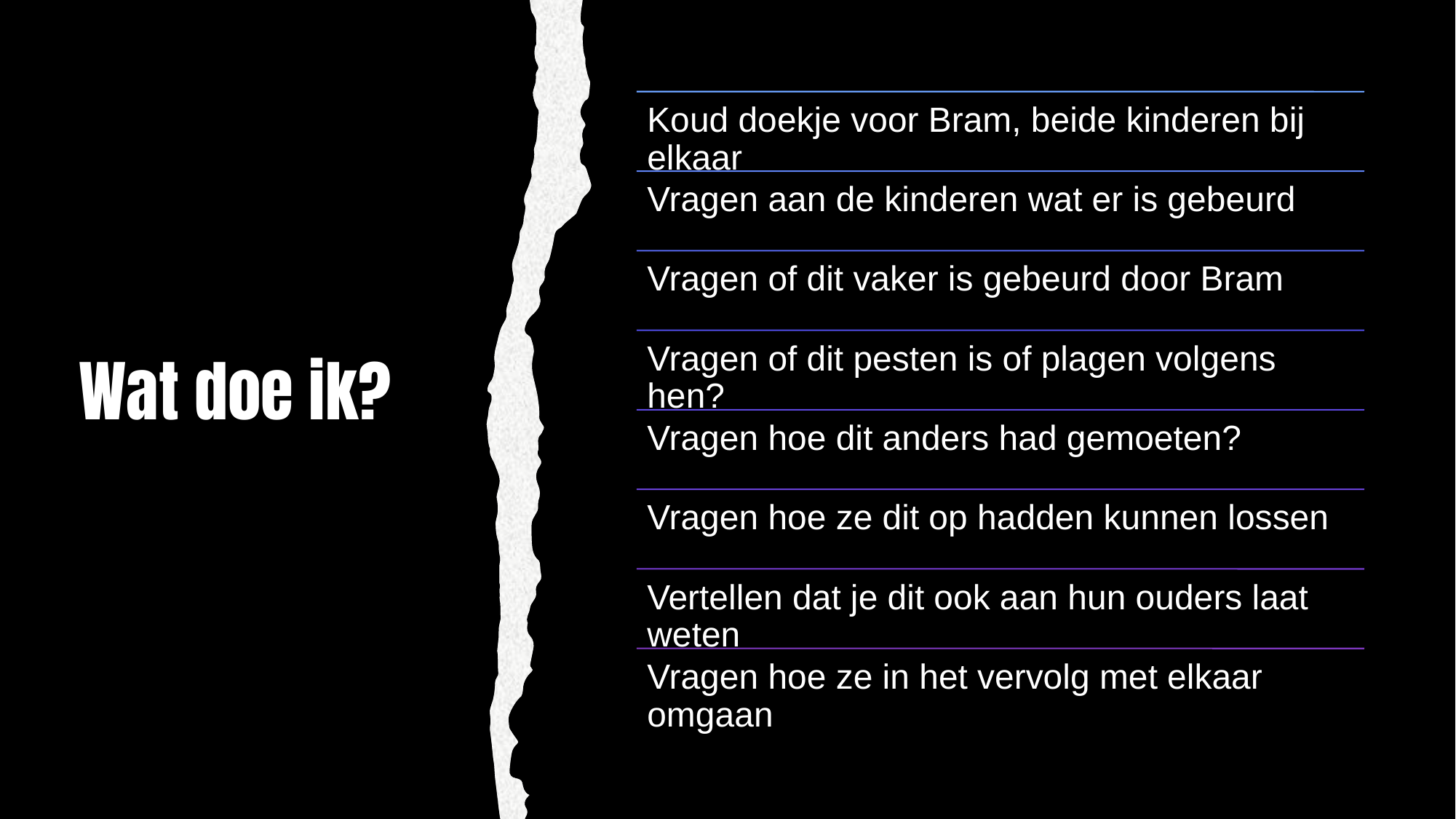

Wat doe ik?
Koud doekje voor Bram, beide kinderen bij elkaar
Vragen aan de kinderen wat er is gebeurd
Vragen of dit vaker is gebeurd door Bram
Vragen of dit pesten is of plagen volgens hen?
Vragen hoe dit anders had gemoeten?
Vragen hoe ze dit op hadden kunnen lossen
Vertellen dat je dit ook aan hun ouders laat weten
Vragen hoe ze in het vervolg met elkaar omgaan